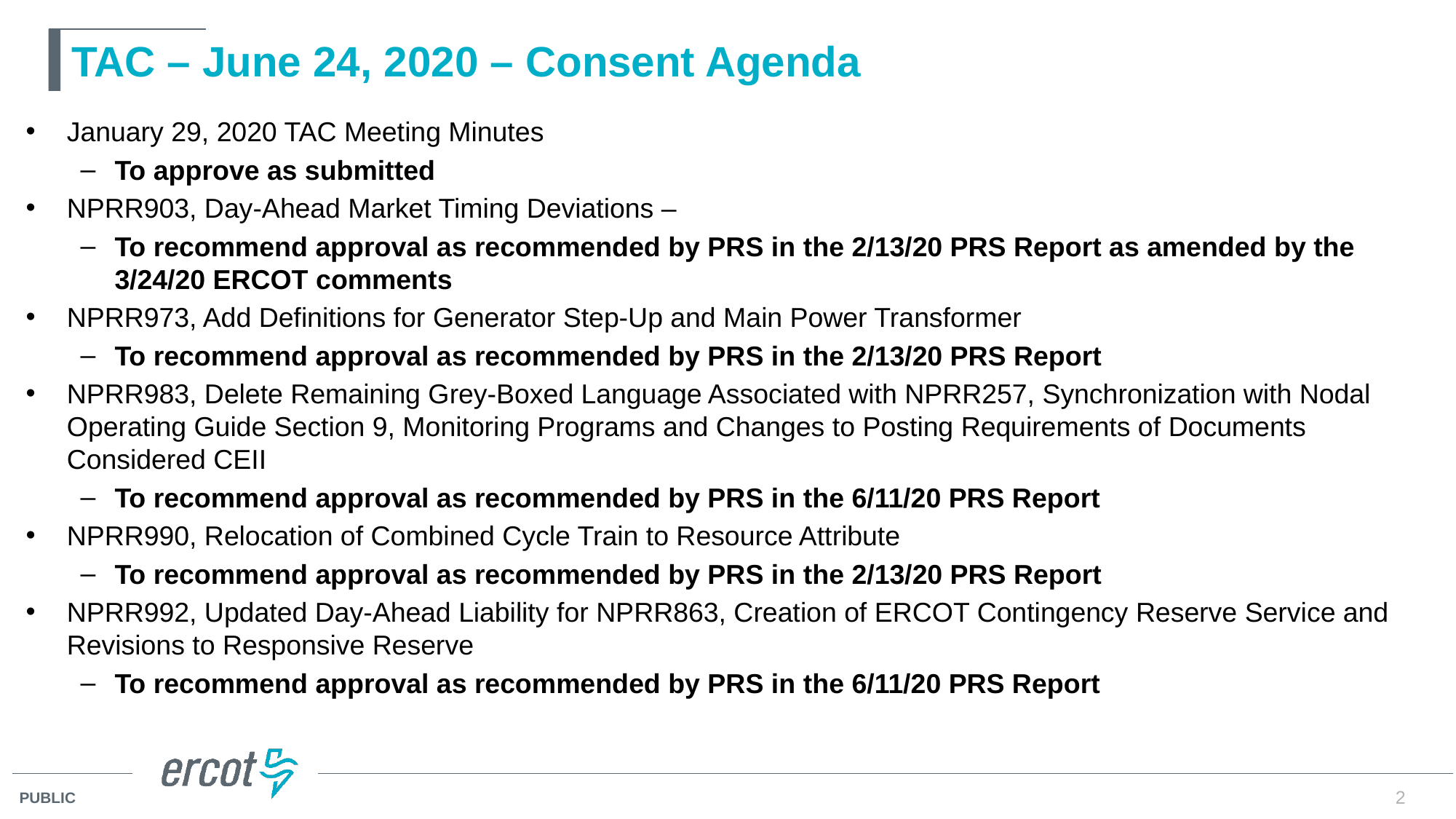

# TAC – June 24, 2020 – Consent Agenda
January 29, 2020 TAC Meeting Minutes
To approve as submitted
NPRR903, Day-Ahead Market Timing Deviations –
To recommend approval as recommended by PRS in the 2/13/20 PRS Report as amended by the 3/24/20 ERCOT comments
NPRR973, Add Definitions for Generator Step-Up and Main Power Transformer
To recommend approval as recommended by PRS in the 2/13/20 PRS Report
NPRR983, Delete Remaining Grey-Boxed Language Associated with NPRR257, Synchronization with Nodal Operating Guide Section 9, Monitoring Programs and Changes to Posting Requirements of Documents Considered CEII
To recommend approval as recommended by PRS in the 6/11/20 PRS Report
NPRR990, Relocation of Combined Cycle Train to Resource Attribute
To recommend approval as recommended by PRS in the 2/13/20 PRS Report
NPRR992, Updated Day-Ahead Liability for NPRR863, Creation of ERCOT Contingency Reserve Service and Revisions to Responsive Reserve
To recommend approval as recommended by PRS in the 6/11/20 PRS Report

2